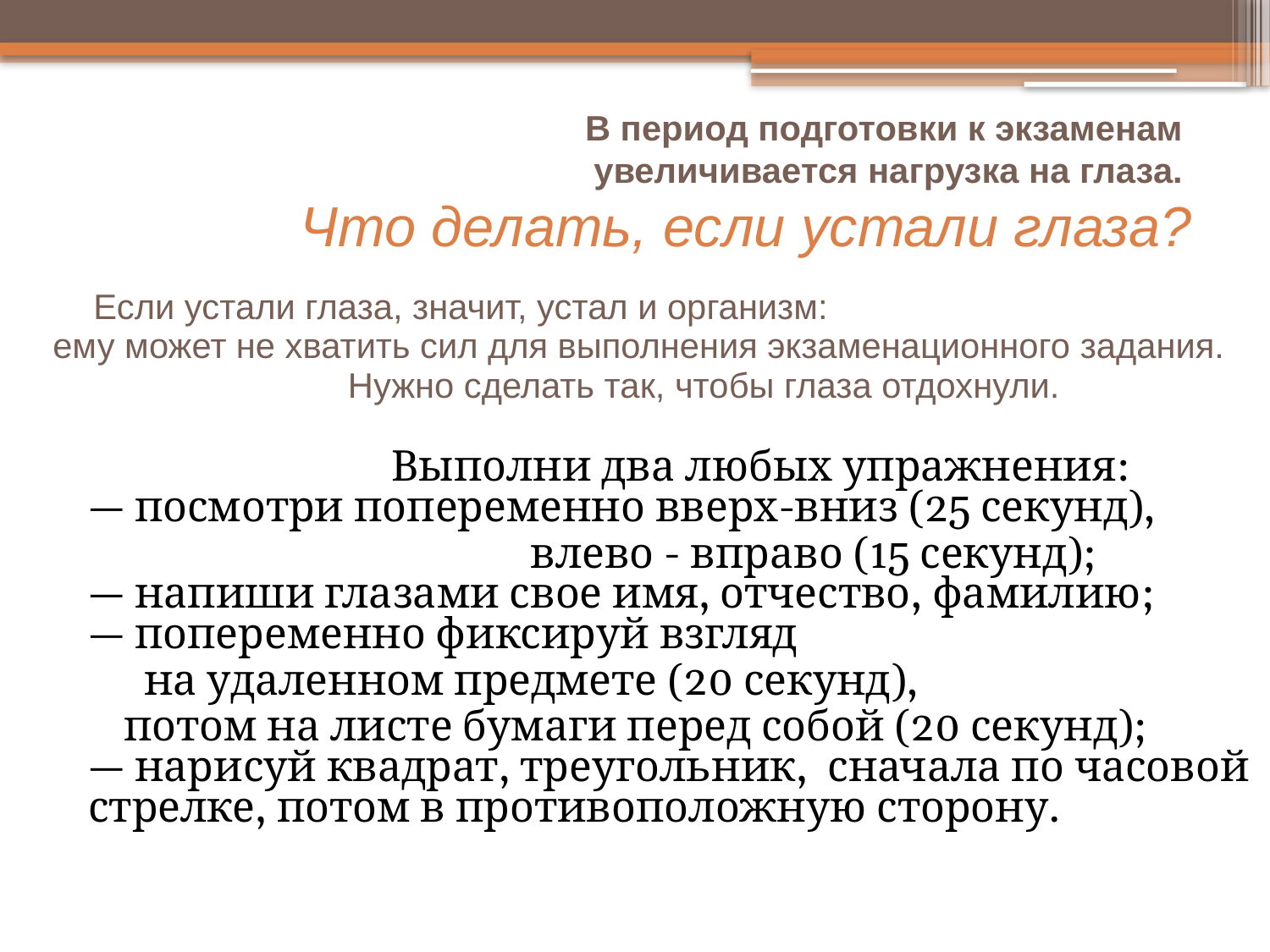

В период подготовки к экзаменам
увеличивается нагрузка на глаза.
Что делать, если устали глаза?
      Если устали глаза, значит, устал и организм:
ему может не хватить сил для выполнения экзаменационного задания.
           Нужно сделать так, чтобы глаза отдохнули.

                                        Выполни два любых упражнения:
— посмотри попеременно вверх-вниз (25 секунд),
                                               влево - вправо (15 секунд);
— напиши глазами свое имя, отчество, фамилию;
— попеременно фиксируй взгляд
         на удаленном предмете (20 секунд),
       потом на листе бумаги перед собой (20 секунд);
— нарисуй квадрат, треугольник,  сначала по часовой стрелке, потом в противоположную сторону.